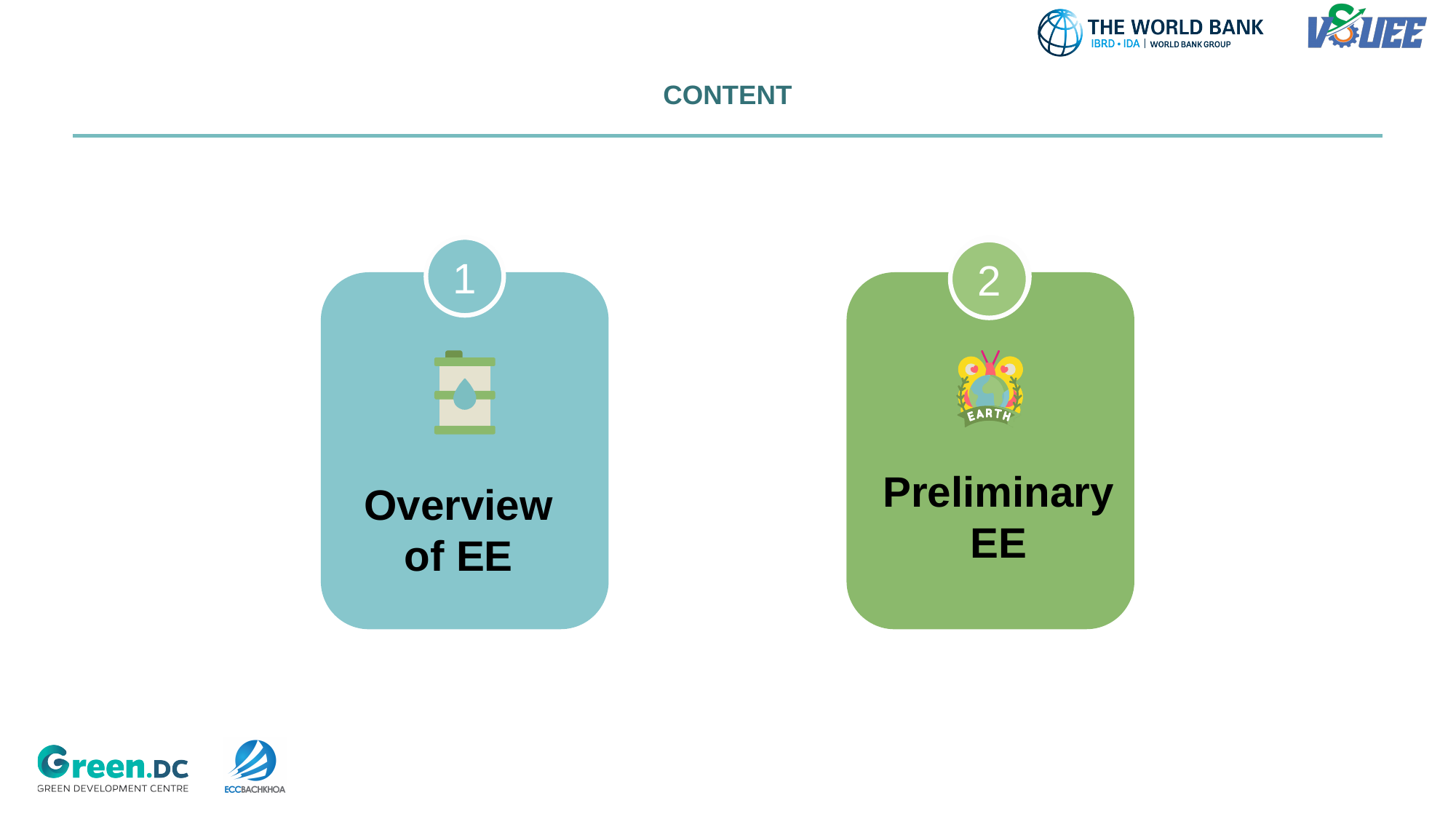

# CONTENT
1

Overview of EE
2

Preliminary EE
2